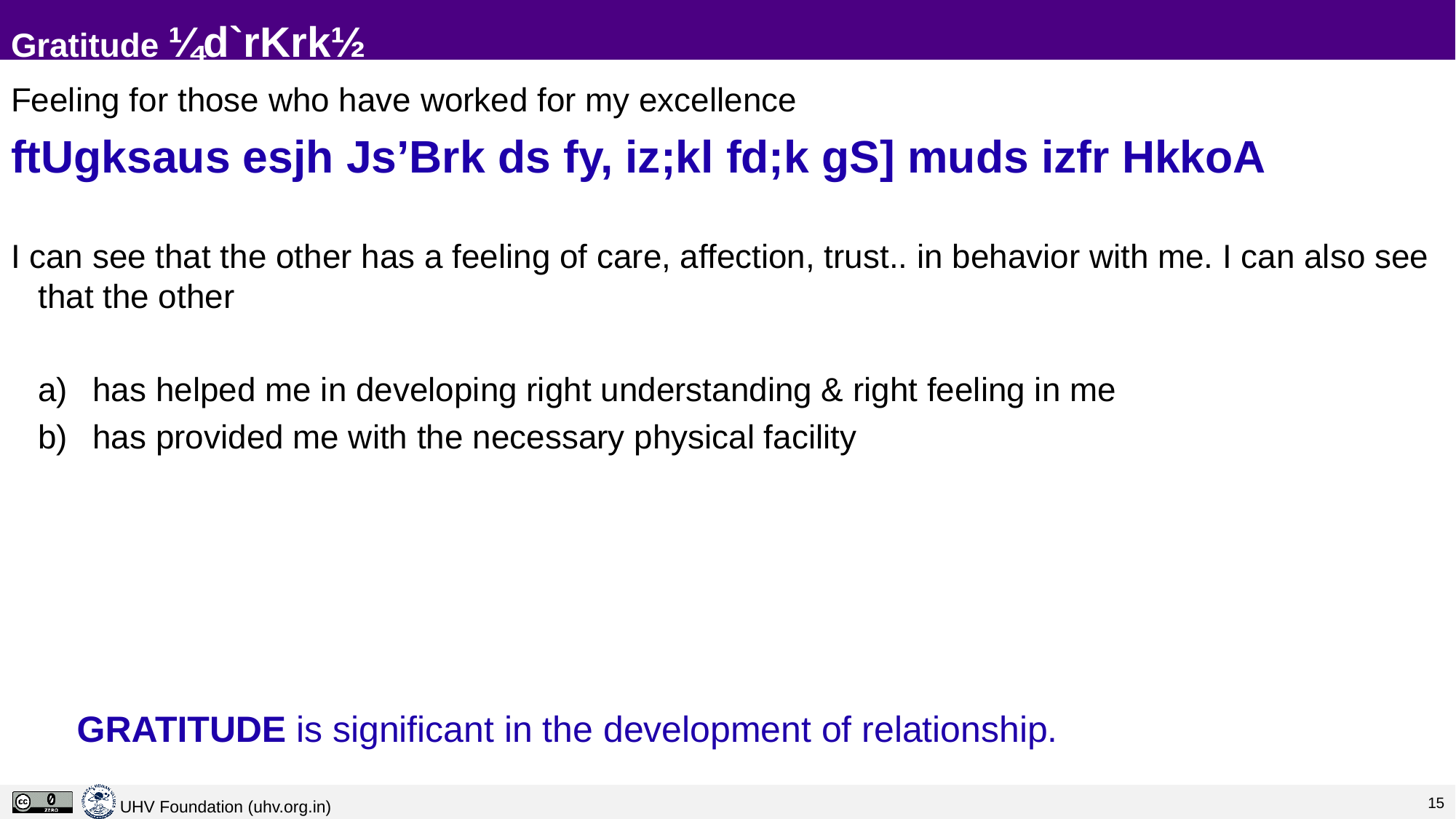

# Gratitude ¼d`rKrk½
Feeling for those who have worked for my excellence
ftUgksaus esjh Js’Brk ds fy, iz;kl fd;k gS] muds izfr HkkoA

I can see that the other has a feeling of care, affection, trust.. in behavior with me. I can also see that the other

has helped me in developing right understanding & right feeling in me
has provided me with the necessary physical facility

GRATITUDE is significant in the development of relationship.